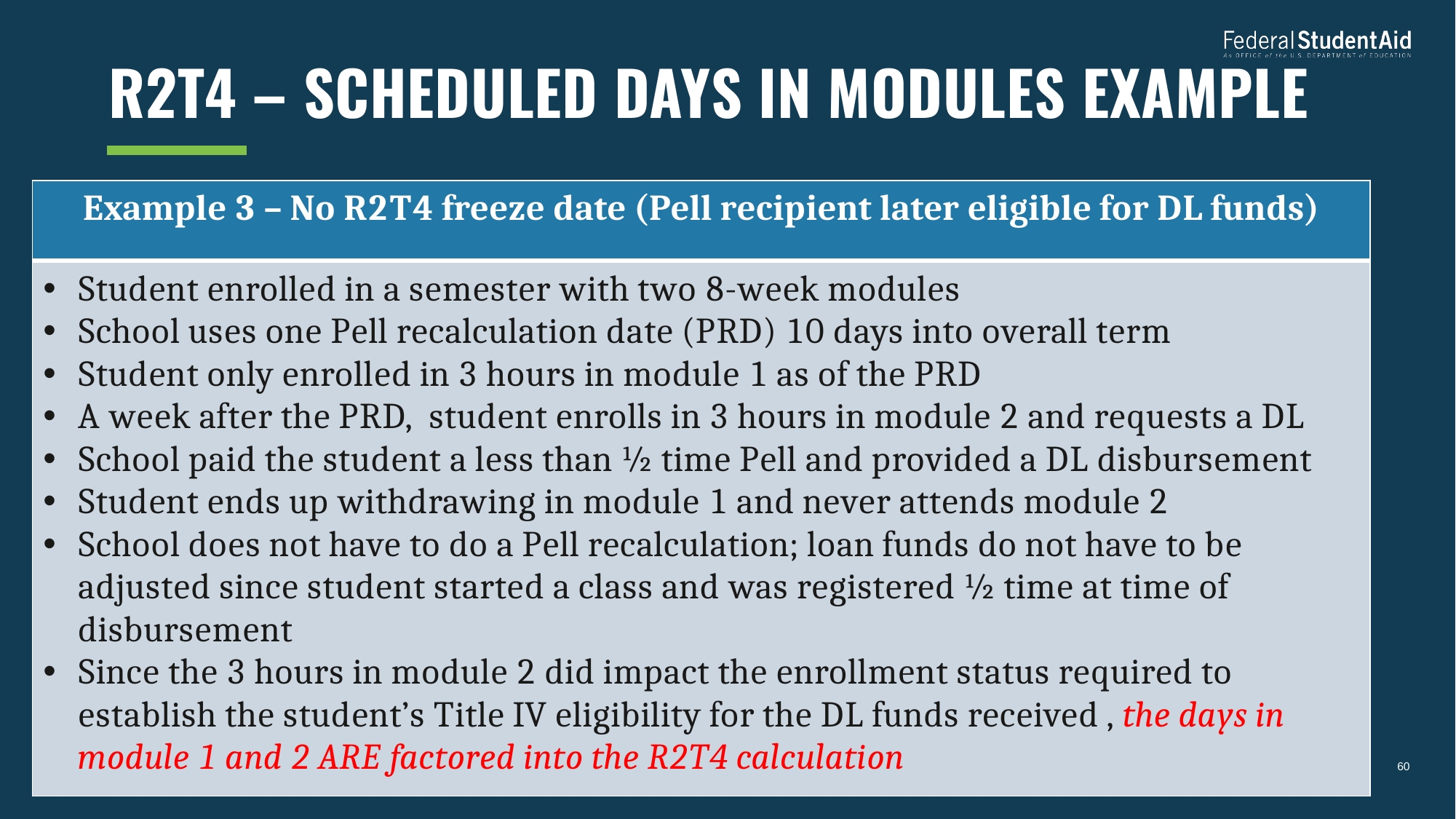

# R2T4 – Scheduled days in modules Example
| Example 3 – No R2T4 freeze date (Pell recipient later eligible for DL funds) |
| --- |
| Student enrolled in a semester with two 8-week modules School uses one Pell recalculation date (PRD) 10 days into overall term Student only enrolled in 3 hours in module 1 as of the PRD A week after the PRD, student enrolls in 3 hours in module 2 and requests a DL School paid the student a less than ½ time Pell and provided a DL disbursement Student ends up withdrawing in module 1 and never attends module 2 School does not have to do a Pell recalculation; loan funds do not have to be adjusted since student started a class and was registered ½ time at time of disbursement Since the 3 hours in module 2 did impact the enrollment status required to establish the student’s Title IV eligibility for the DL funds received , the days in module 1 and 2 ARE factored into the R2T4 calculation |
60